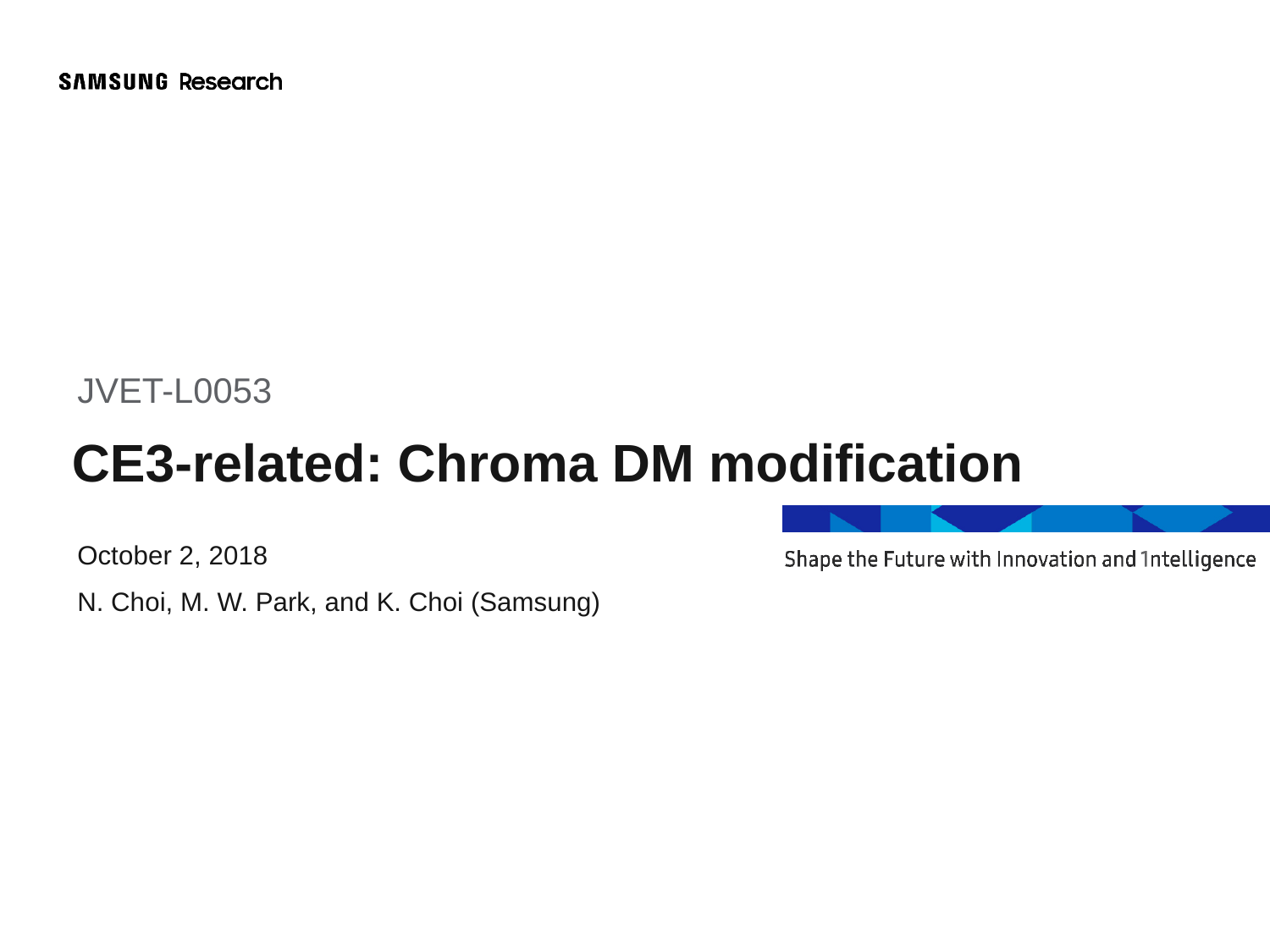

JVET-L0053
CE3-related: Chroma DM modification
October 2, 2018
N. Choi, M. W. Park, and K. Choi (Samsung)